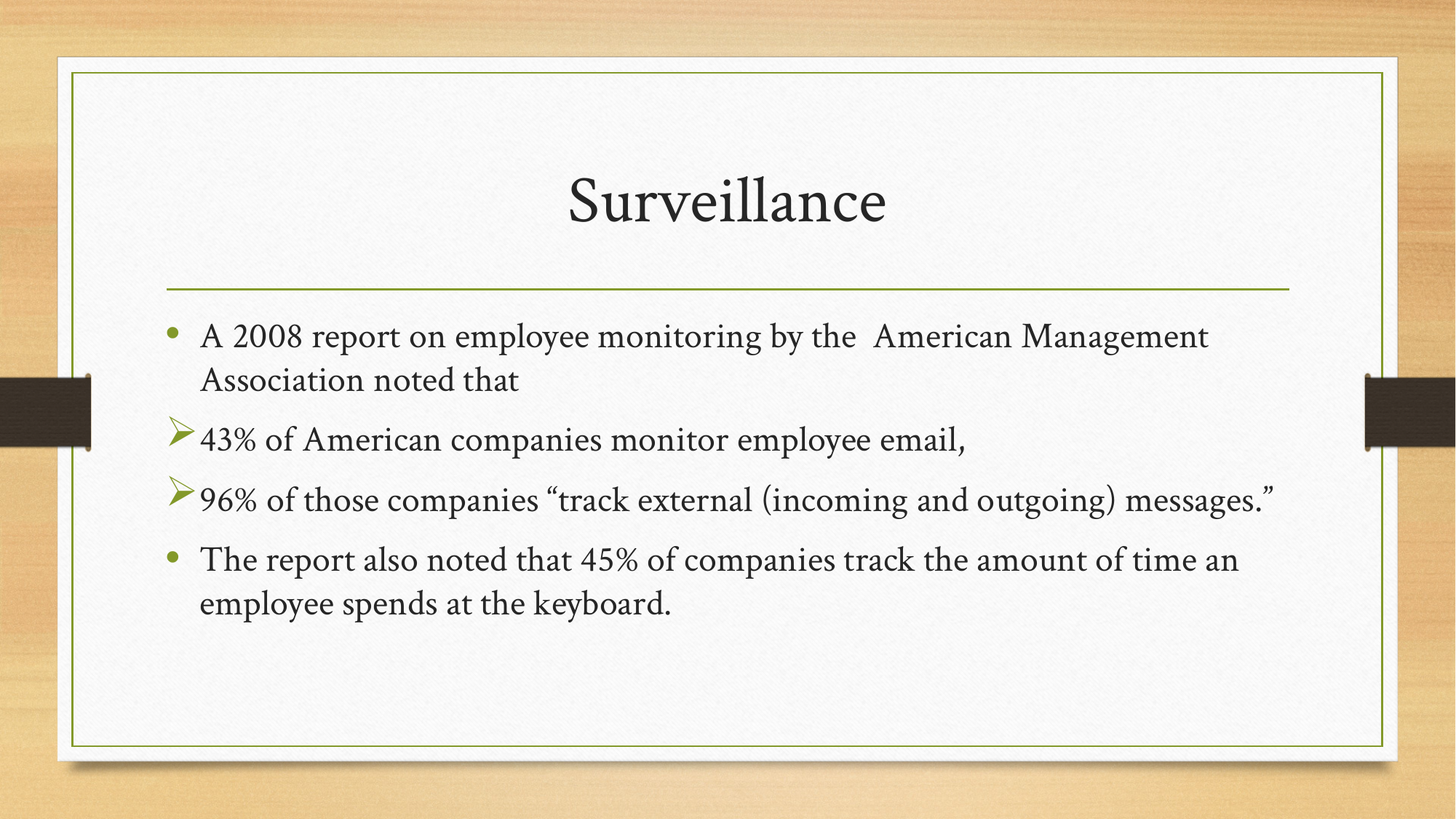

# Surveillance
A 2008 report on employee monitoring by the  American Management Association noted that
43% of American companies monitor employee email,
96% of those companies “track external (incoming and outgoing) messages.”
The report also noted that 45% of companies track the amount of time an employee spends at the keyboard.